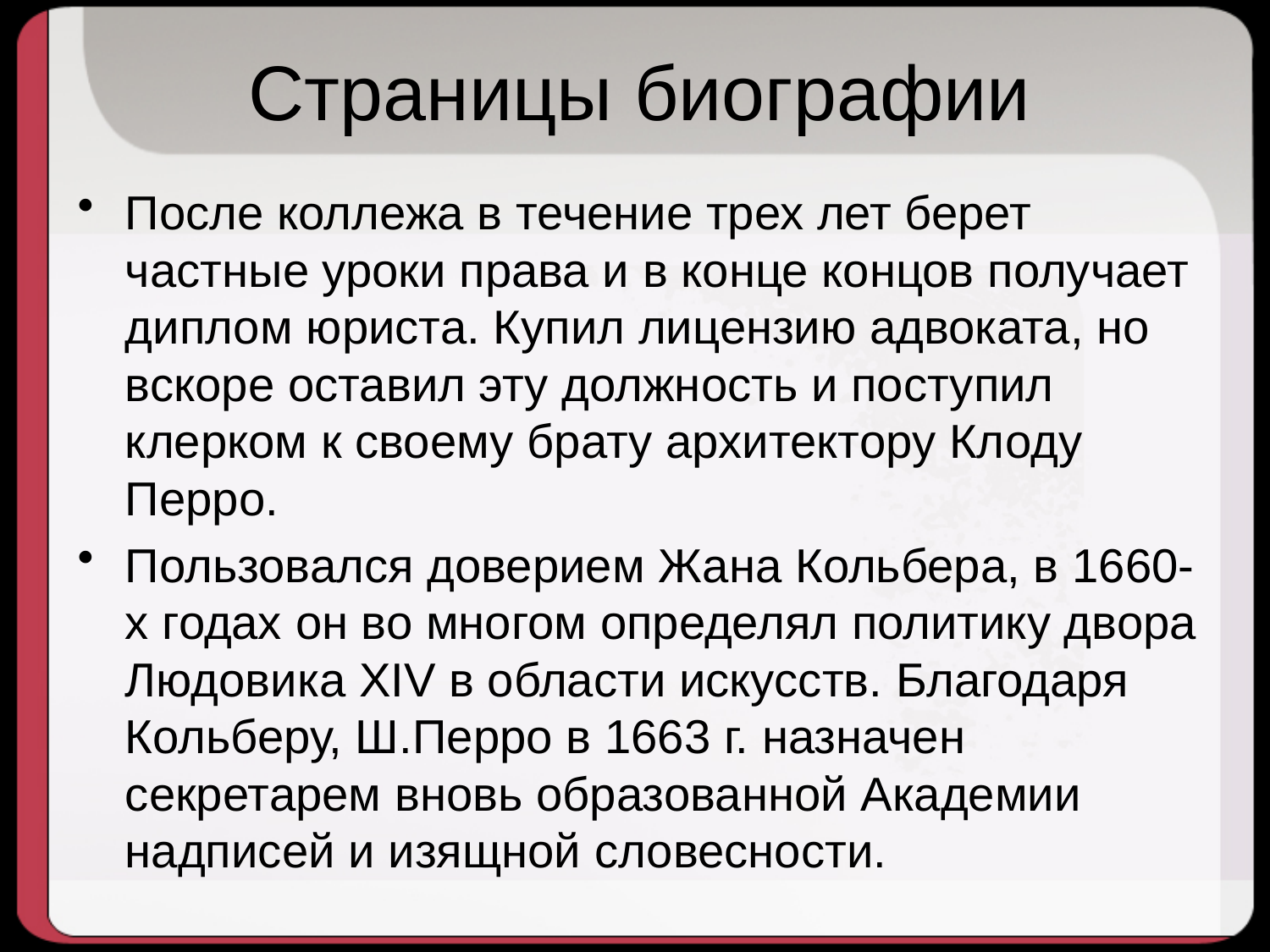

# Страницы биографии
После коллежа в течение трех лет берет частные уроки права и в конце концов получает диплом юриста. Купил лицензию адвоката, но вскоре оставил эту должность и поступил клерком к своему брату архитектору Клоду Перро.
Пользовался доверием Жана Кольбера, в 1660-х годах он во многом определял политику двора Людовика XIV в области искусств. Благодаря Кольберу, Ш.Перро в 1663 г. назначен секретарем вновь образованной Академии надписей и изящной словесности.